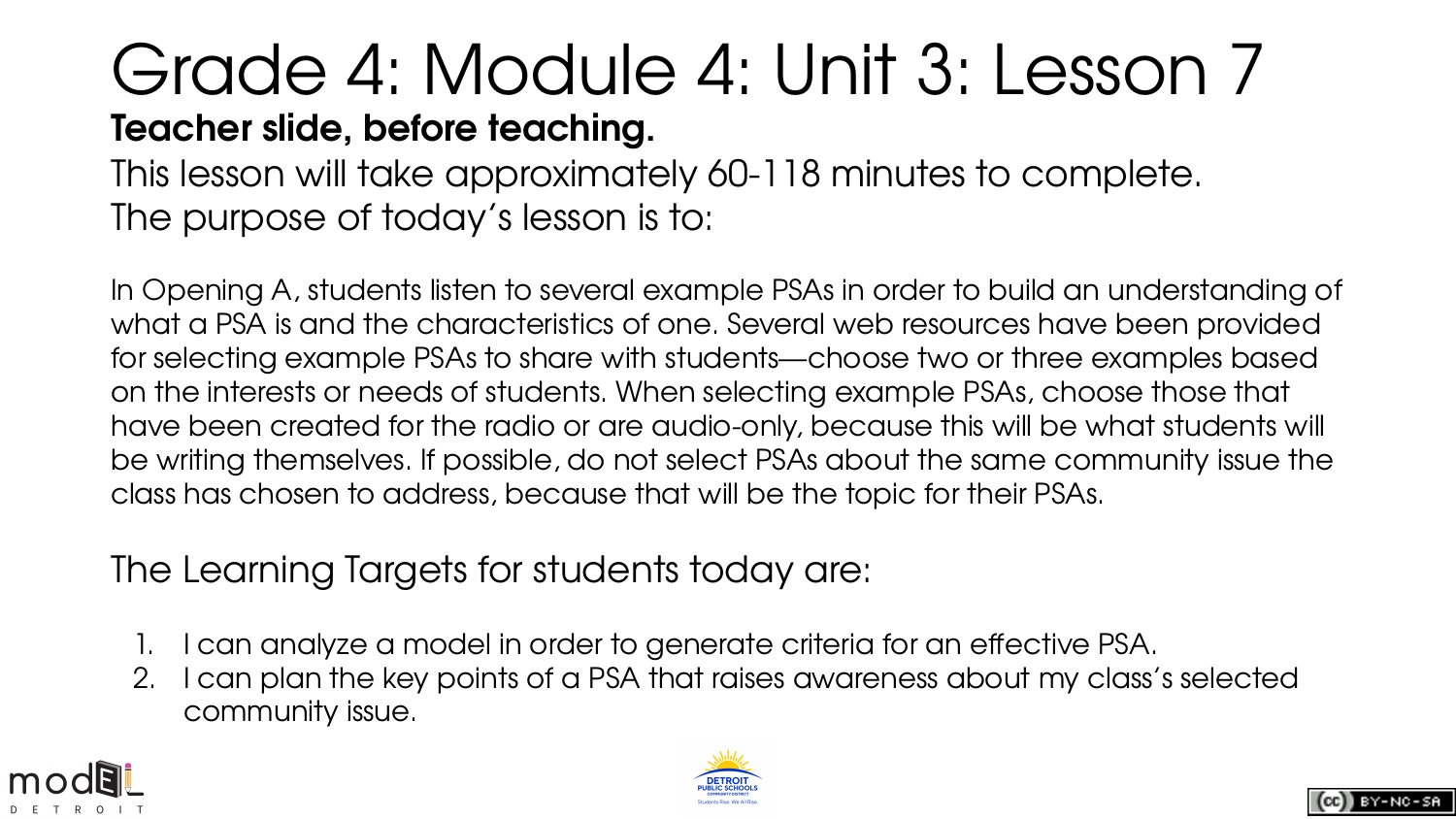

# Grade 4: Module 4: Unit 3: Lesson 7
Teacher slide, before teaching.
This lesson will take approximately 60-118 minutes to complete.
The purpose of today’s lesson is to:

In Opening A, students listen to several example PSAs in order to build an understanding of what a PSA is and the characteristics of one. Several web resources have been provided for selecting example PSAs to share with students—choose two or three examples based on the interests or needs of students. When selecting example PSAs, choose those that have been created for the radio or are audio-only, because this will be what students will be writing themselves. If possible, do not select PSAs about the same community issue the class has chosen to address, because that will be the topic for their PSAs.
The Learning Targets for students today are:
I can analyze a model in order to generate criteria for an effective PSA.
I can plan the key points of a PSA that raises awareness about my class’s selected community issue.